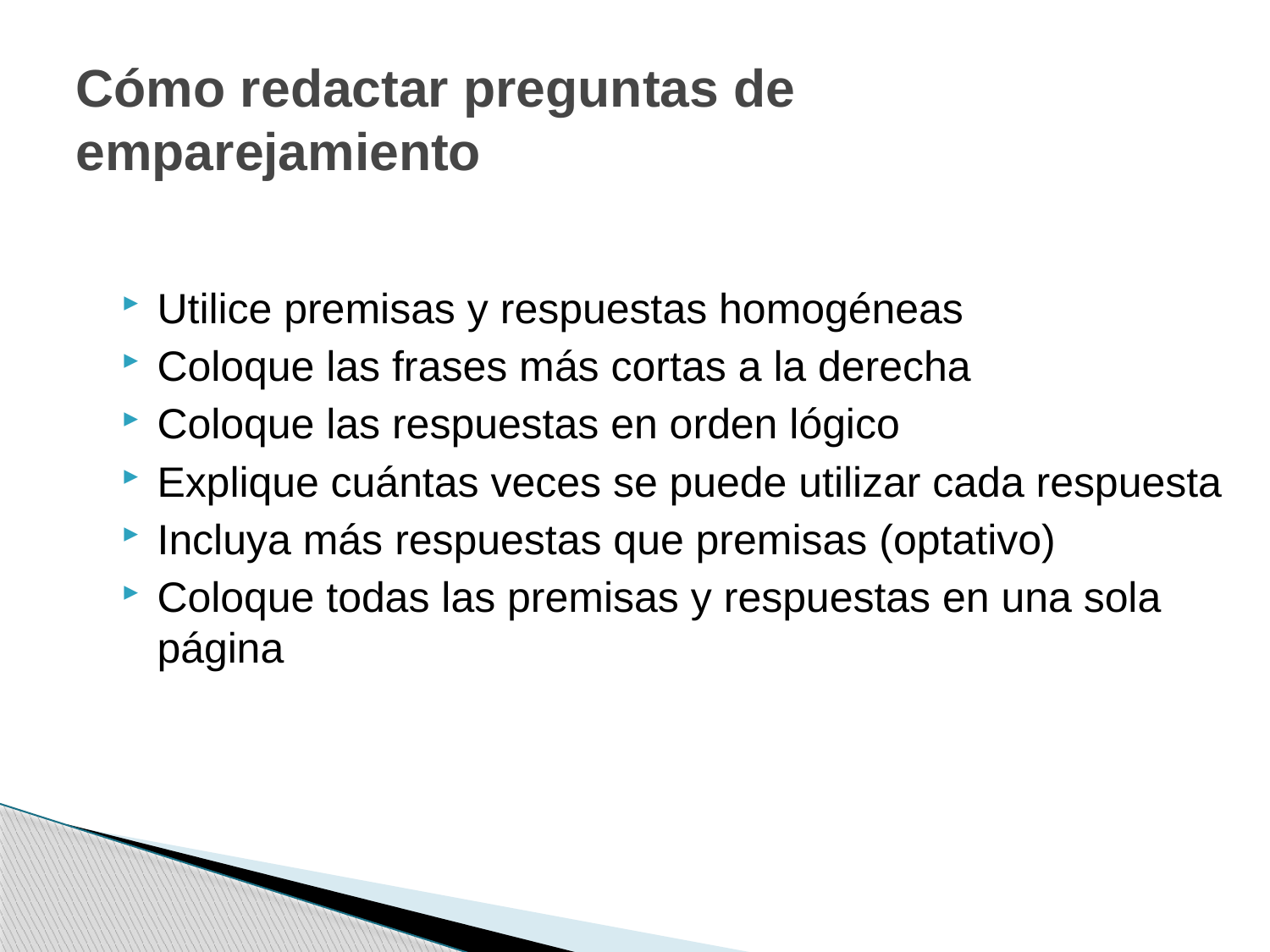

# Cómo redactar preguntas de emparejamiento
Utilice premisas y respuestas homogéneas
Coloque las frases más cortas a la derecha
Coloque las respuestas en orden lógico
Explique cuántas veces se puede utilizar cada respuesta
Incluya más respuestas que premisas (optativo)
Coloque todas las premisas y respuestas en una sola página